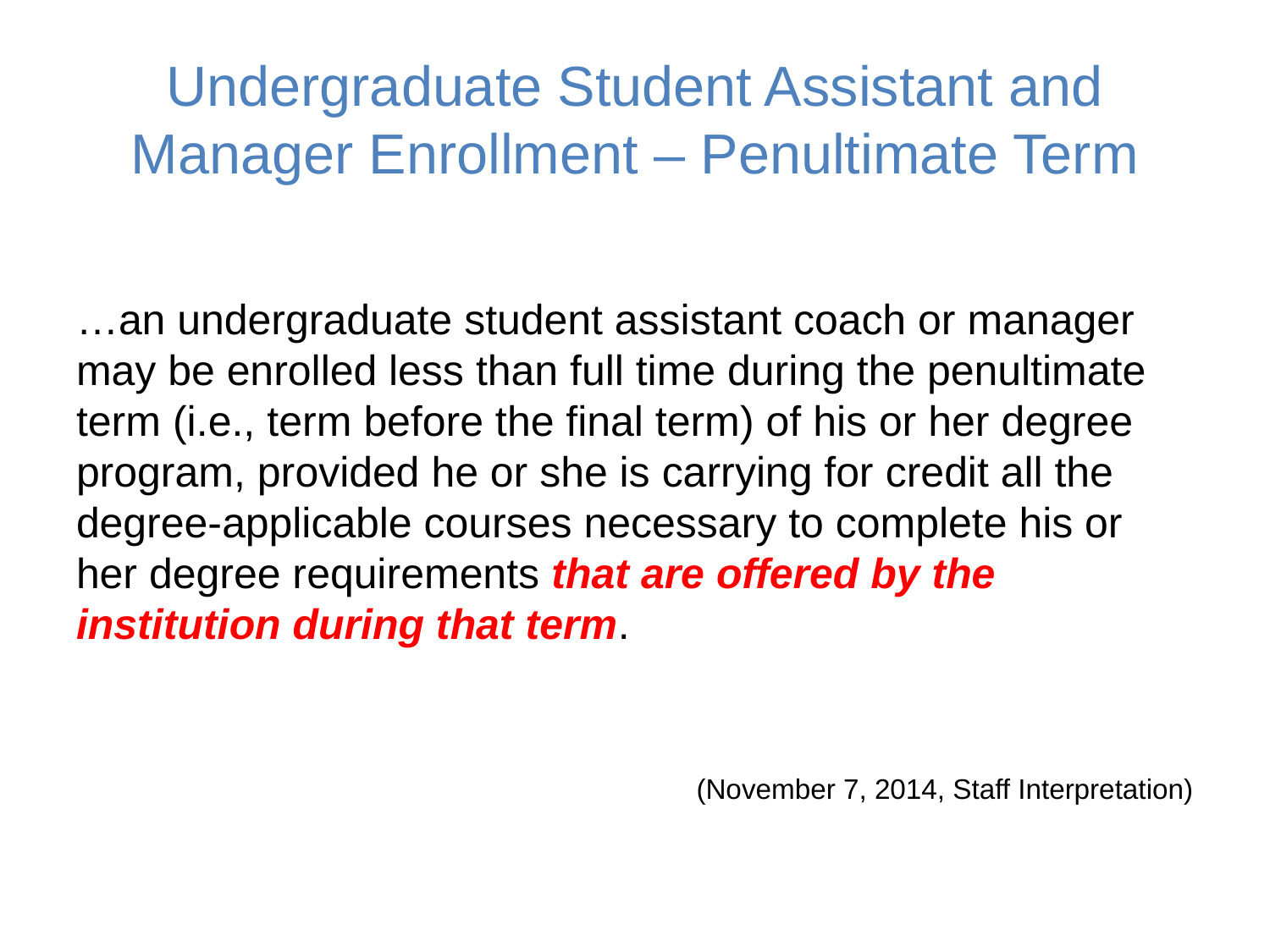

# Undergraduate Student Assistant and Manager Enrollment – Penultimate Term
…an undergraduate student assistant coach or manager may be enrolled less than full time during the penultimate term (i.e., term before the final term) of his or her degree program, provided he or she is carrying for credit all the degree-applicable courses necessary to complete his or her degree requirements that are offered by the institution during that term.

(November 7, 2014, Staff Interpretation)